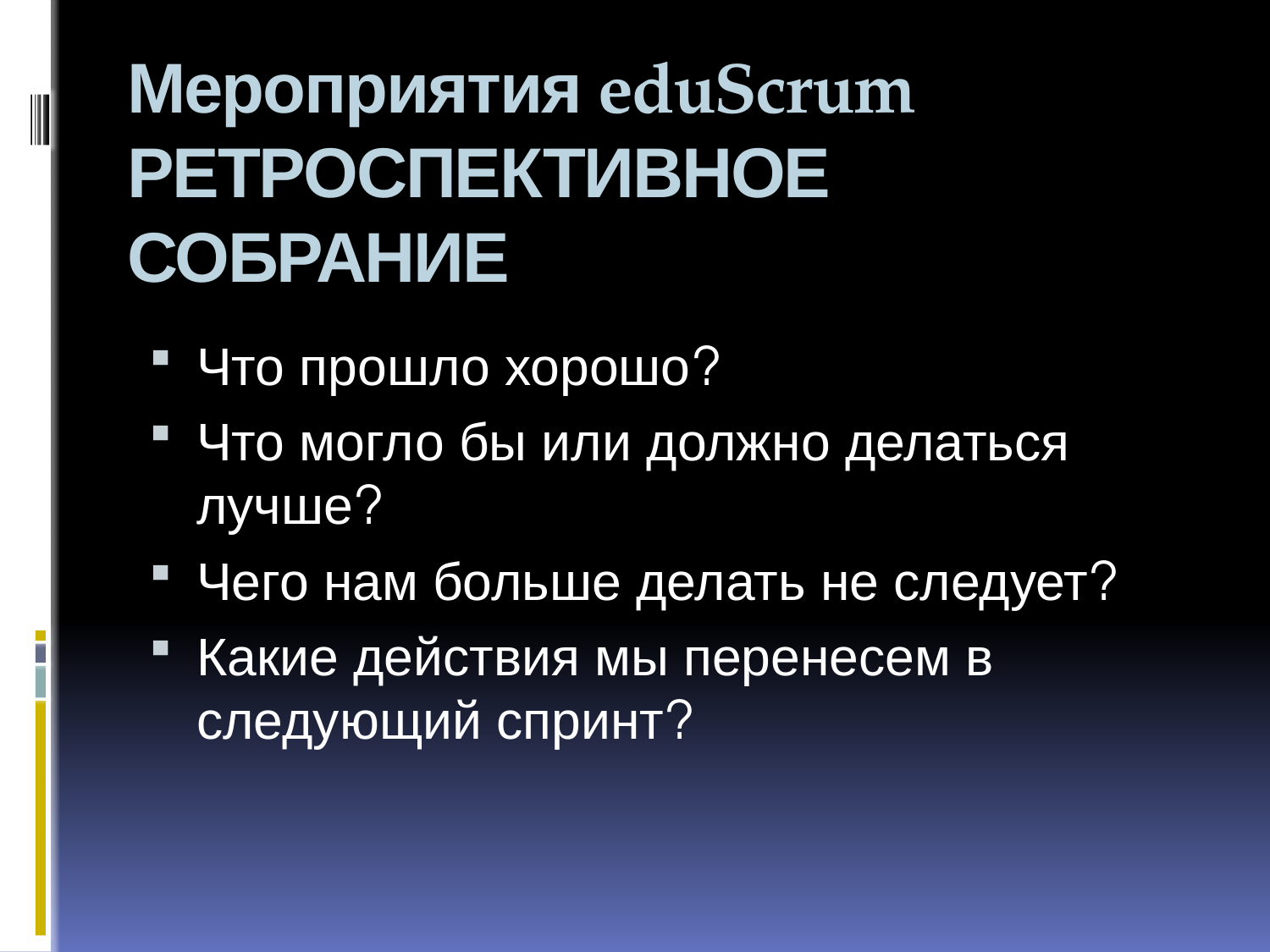

# Мероприятия eduScrum РЕТРОСПЕКТИВНОЕ СОБРАНИЕ
Что прошло хорошо?
Что могло бы или должно делаться лучше?
Чего нам больше делать не следует?
Какие действия мы перенесем в следующий спринт?